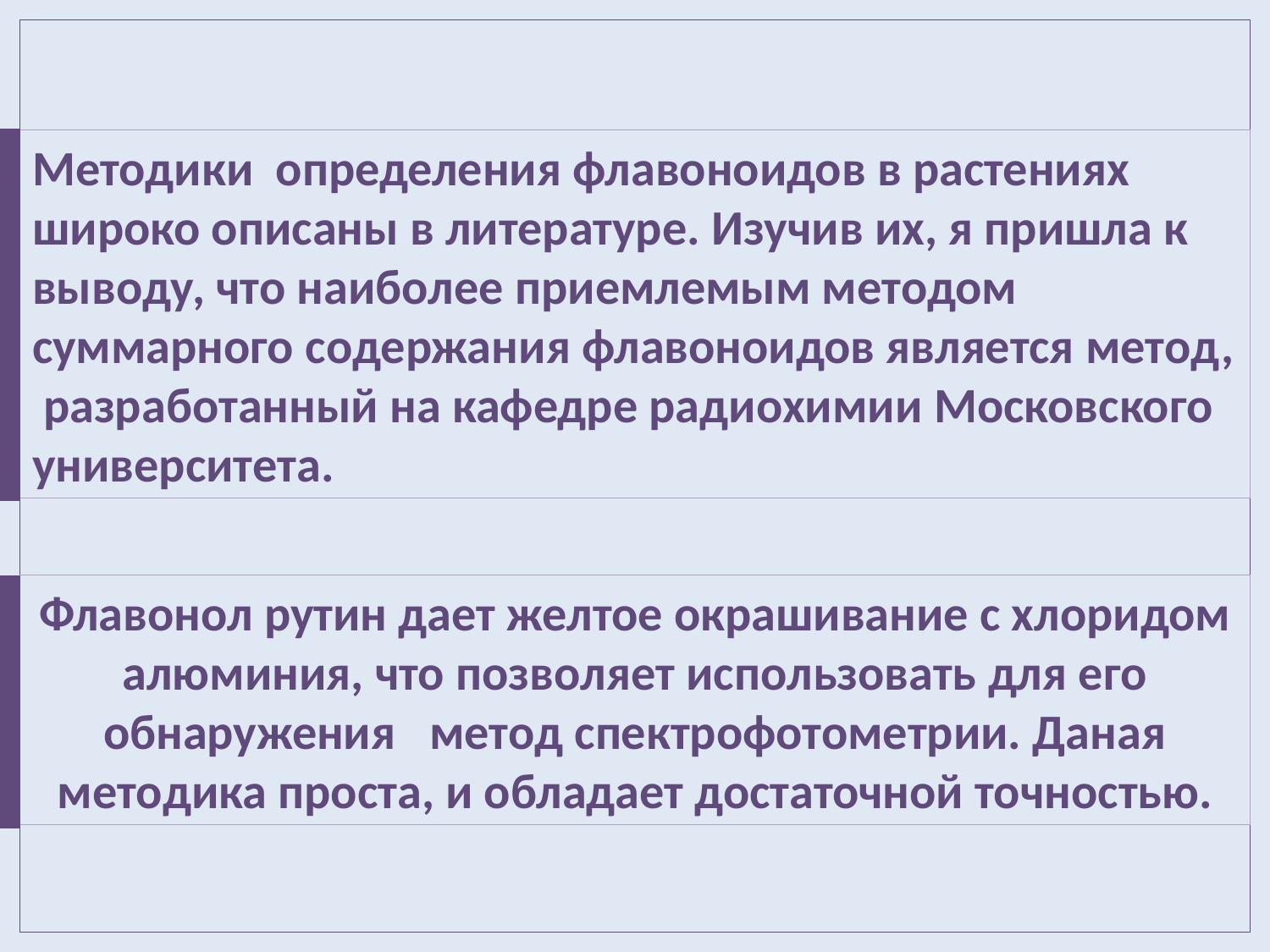

Методики  определения флавоноидов в растениях широко описаны в литературе. Изучив их, я пришла к выводу, что наиболее приемлемым методом суммарного содержания флавоноидов является метод,  разработанный на кафедре радиохимии Московского университета.
Флавонол рутин дает желтое окрашивание с хлоридом алюминия, что позволяет использовать для его обнаружения   метод спектрофотометрии. Даная методика проста, и обладает достаточной точностью.